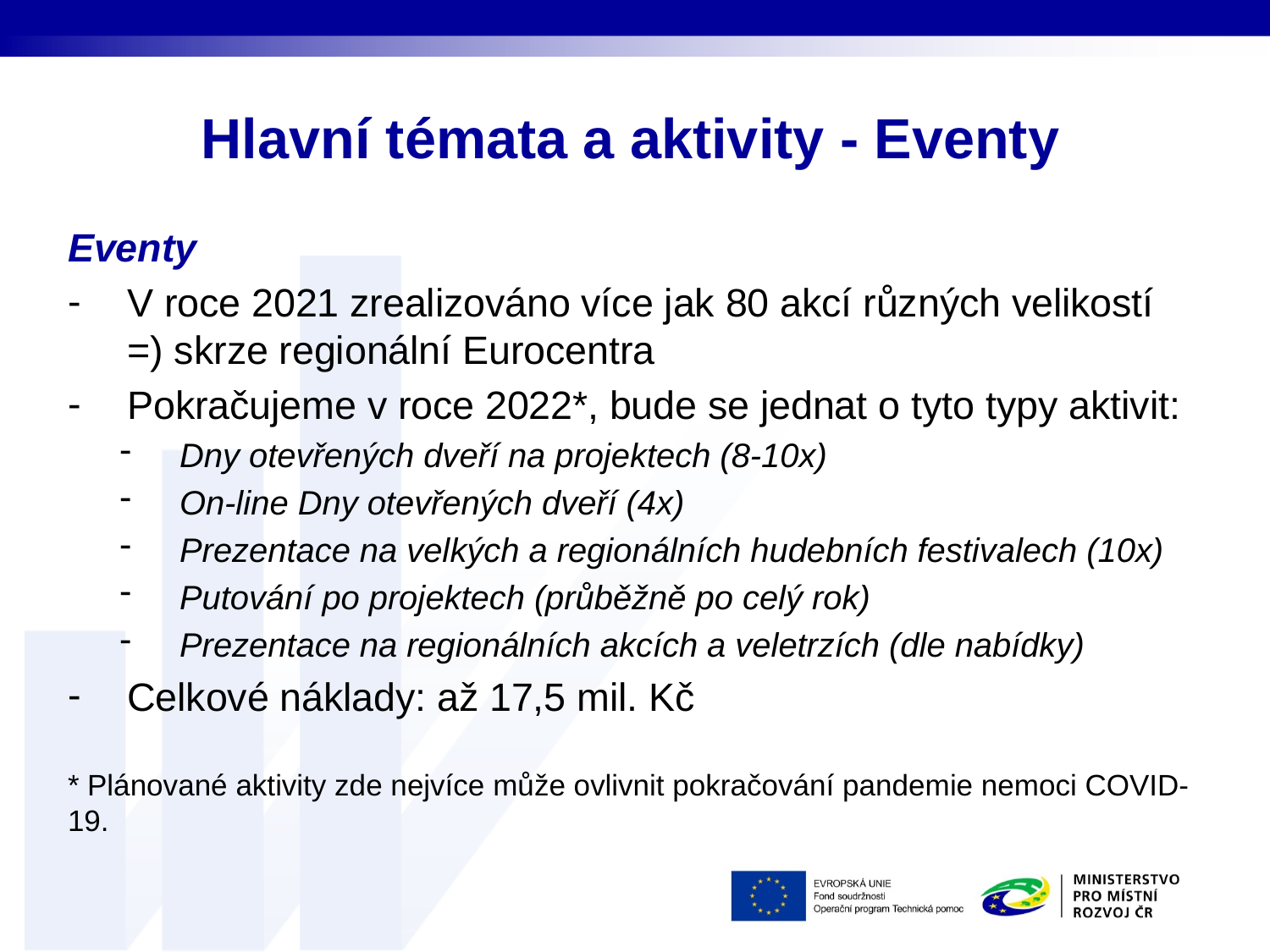

# Hlavní témata a aktivity - Eventy
Eventy
V roce 2021 zrealizováno více jak 80 akcí různých velikostí =) skrze regionální Eurocentra
Pokračujeme v roce 2022*, bude se jednat o tyto typy aktivit:
Dny otevřených dveří na projektech (8-10x)
On-line Dny otevřených dveří (4x)
Prezentace na velkých a regionálních hudebních festivalech (10x)
Putování po projektech (průběžně po celý rok)
Prezentace na regionálních akcích a veletrzích (dle nabídky)
Celkové náklady: až 17,5 mil. Kč

* Plánované aktivity zde nejvíce může ovlivnit pokračování pandemie nemoci COVID-19.